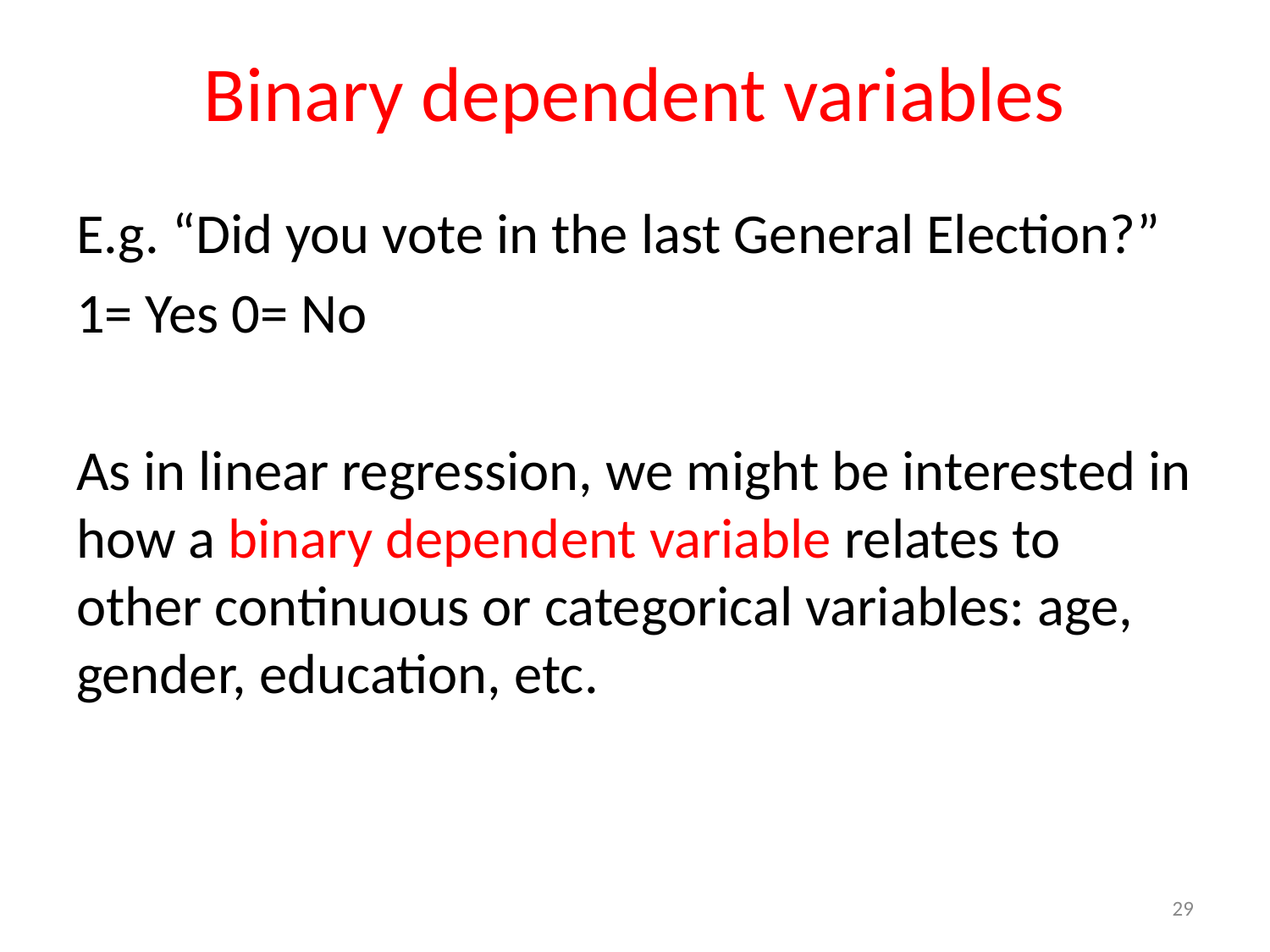

# Binary dependent variables
E.g. “Did you vote in the last General Election?”
1= Yes 0= No

As in linear regression, we might be interested in how a binary dependent variable relates to other continuous or categorical variables: age, gender, education, etc.
29